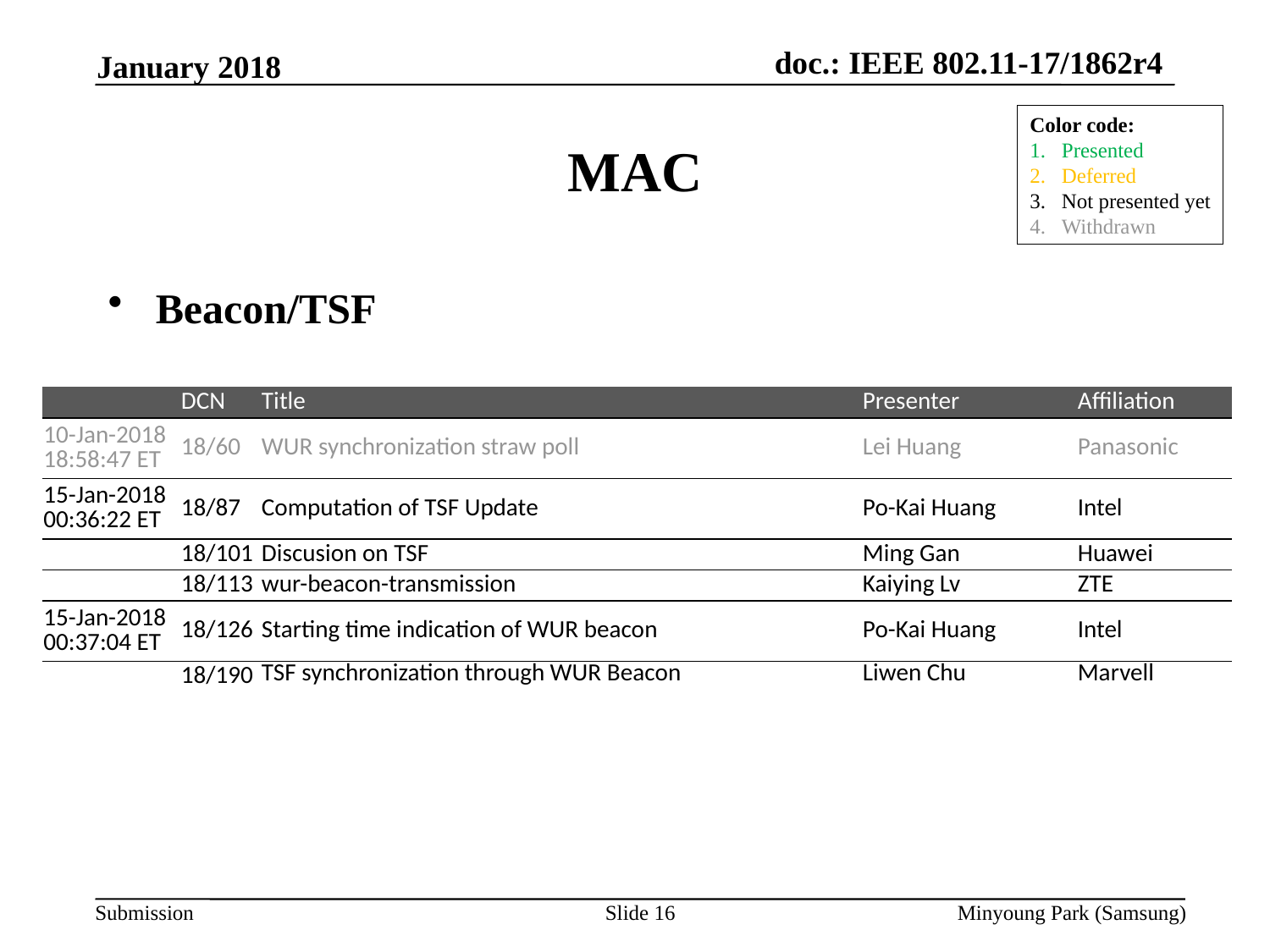

January 2018
# MAC
Color code:
Presented
Deferred
Not presented yet
Withdrawn
Beacon/TSF

|  | DCN | Title | Presenter | Affiliation |
| --- | --- | --- | --- | --- |
| 10-Jan-2018 18:58:47 ET | 18/60 | WUR synchronization straw poll | Lei Huang | Panasonic |
| 15-Jan-2018 00:36:22 ET | 18/87 | Computation of TSF Update | Po-Kai Huang | Intel |
|  | 18/101 | Discusion on TSF | Ming Gan | Huawei |
|  | 18/113 | wur-beacon-transmission | Kaiying Lv | ZTE |
| 15-Jan-2018 00:37:04 ET | 18/126 | Starting time indication of WUR beacon | Po-Kai Huang | Intel |
|  | 18/190 | TSF synchronization through WUR Beacon | Liwen Chu | Marvell |
Slide 16
Minyoung Park (Samsung)